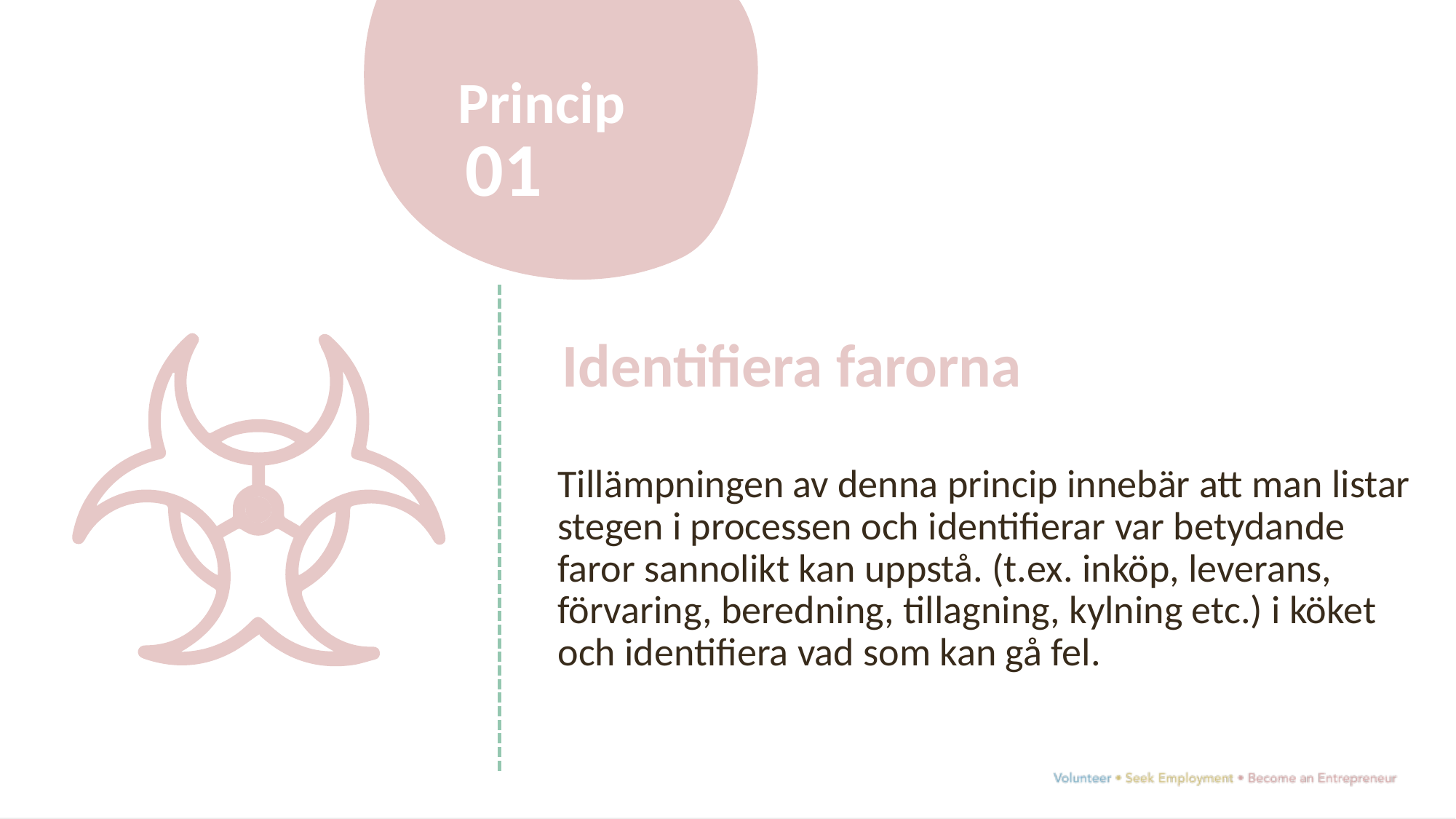

Princip
01
Identifiera farorna

Tillämpningen av denna princip innebär att man listar stegen i processen och identifierar var betydande faror sannolikt kan uppstå. (t.ex. inköp, leverans, förvaring, beredning, tillagning, kylning etc.) i köket och identifiera vad som kan gå fel.